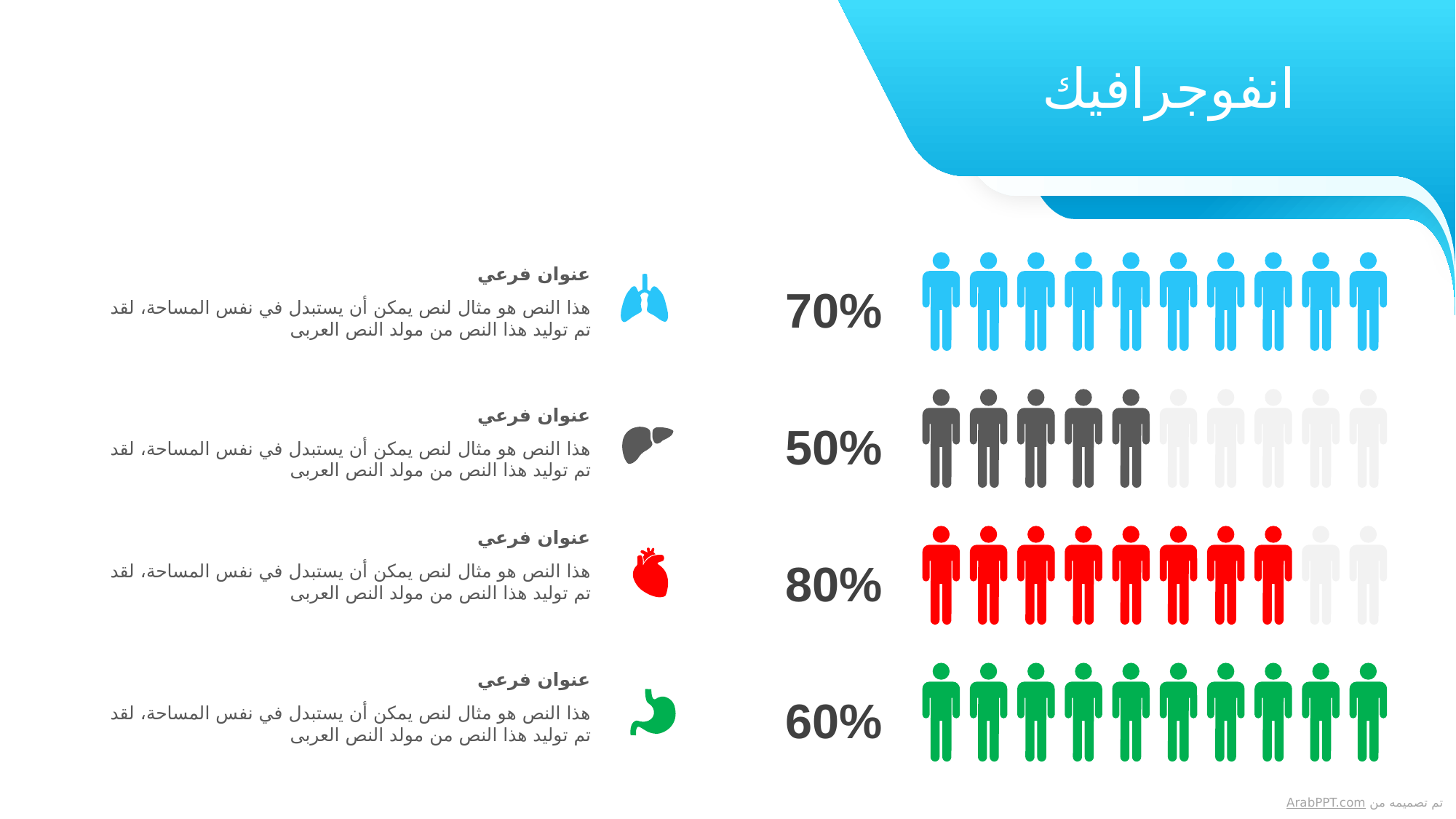

انفوجرافيك

عنوان فرعي
هذا النص هو مثال لنص يمكن أن يستبدل في نفس المساحة، لقد تم توليد هذا النص من مولد النص العربى

70%

عنوان فرعي
هذا النص هو مثال لنص يمكن أن يستبدل في نفس المساحة، لقد تم توليد هذا النص من مولد النص العربى

50%
عنوان فرعي
هذا النص هو مثال لنص يمكن أن يستبدل في نفس المساحة، لقد تم توليد هذا النص من مولد النص العربى

80%

عنوان فرعي
هذا النص هو مثال لنص يمكن أن يستبدل في نفس المساحة، لقد تم توليد هذا النص من مولد النص العربى

60%
هذا النص هو مثال لنص يمكن أن يستبدل في نفس المساحة، لقد تم توليد هذا النص من مولد النص العربى